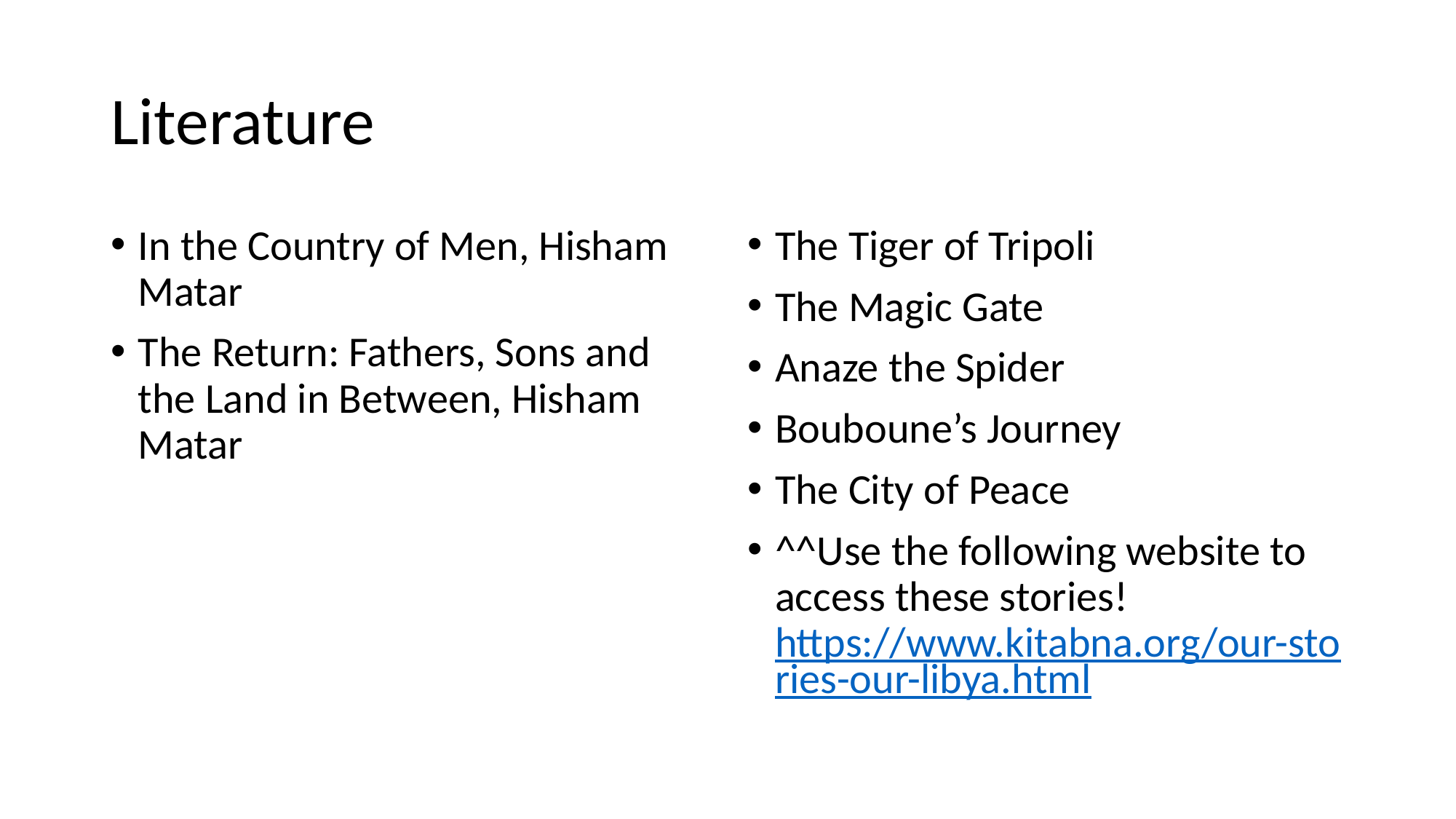

# Literature
In the Country of Men, Hisham Matar
The Return: Fathers, Sons and the Land in Between, Hisham Matar
The Tiger of Tripoli
The Magic Gate
Anaze the Spider
Bouboune’s Journey
The City of Peace
^^Use the following website to access these stories! https://www.kitabna.org/our-stories-our-libya.html